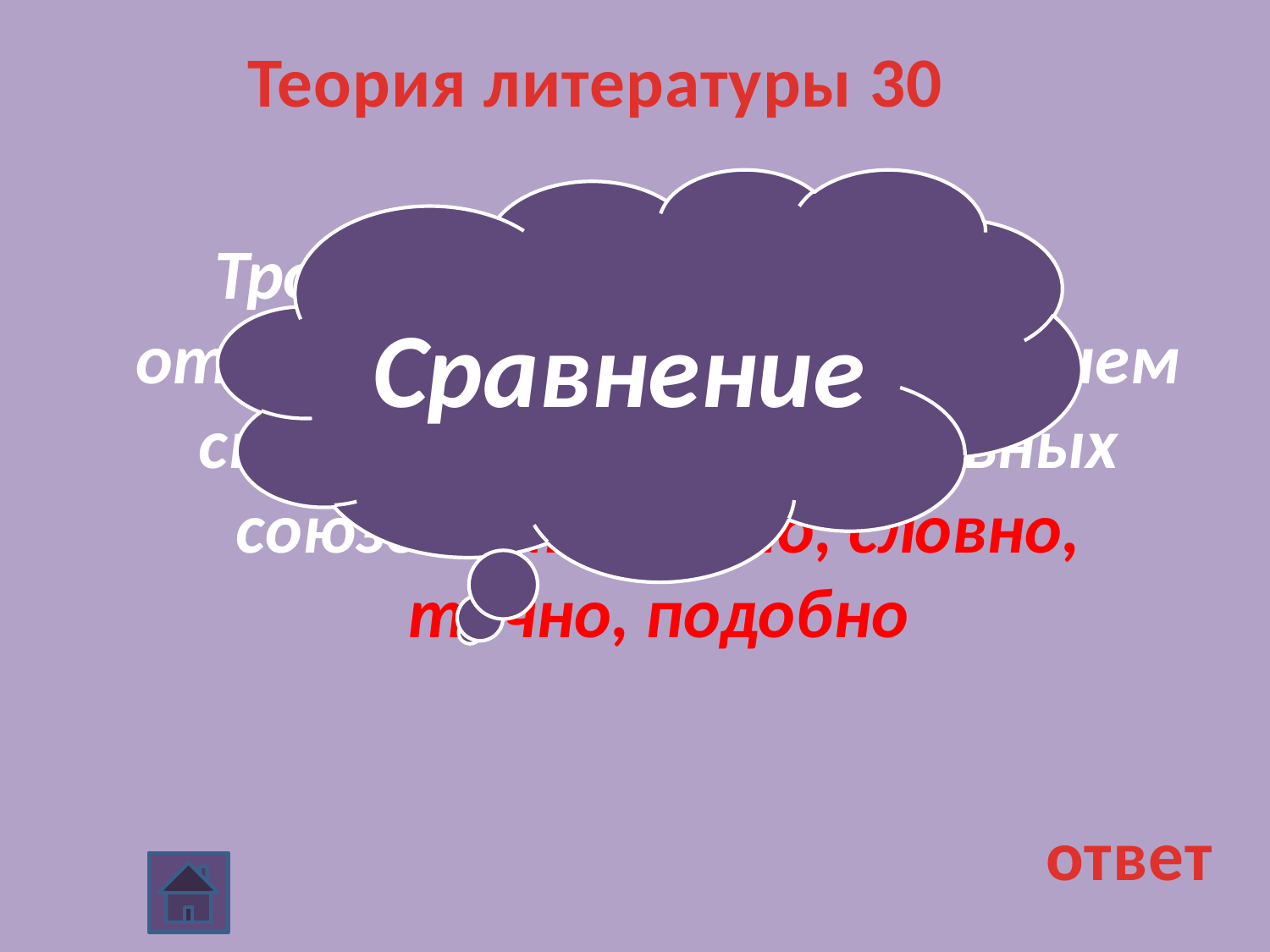

Теория литературы 30
#
Сравнение
 Троп, близкий к метафоре, отличающийся от неё наличием специальных сравнительных союзов как, будто, словно, точно, подобно
ответ